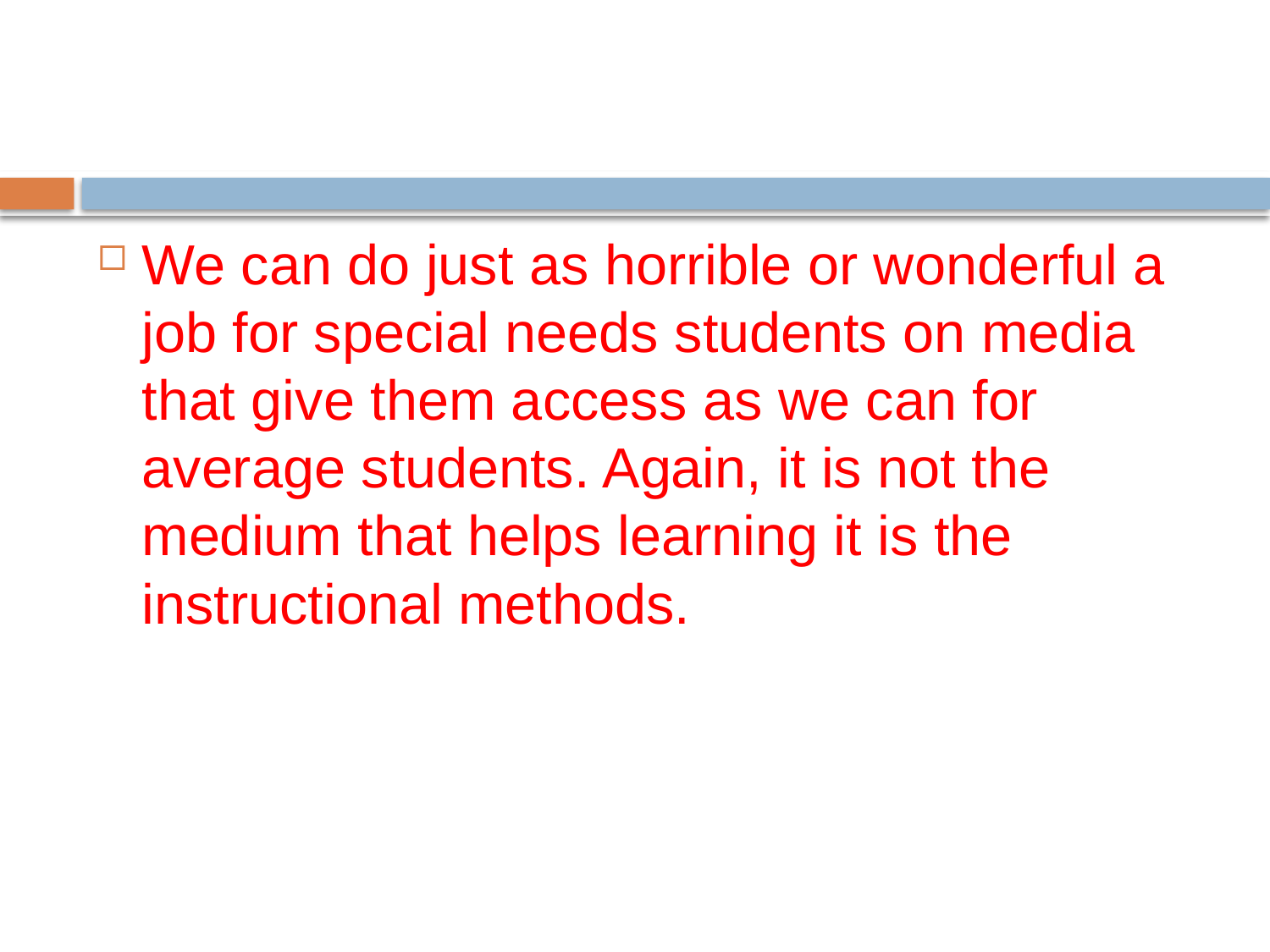

#
We can do just as horrible or wonderful a job for special needs students on media that give them access as we can for average students. Again, it is not the medium that helps learning it is the instructional methods.